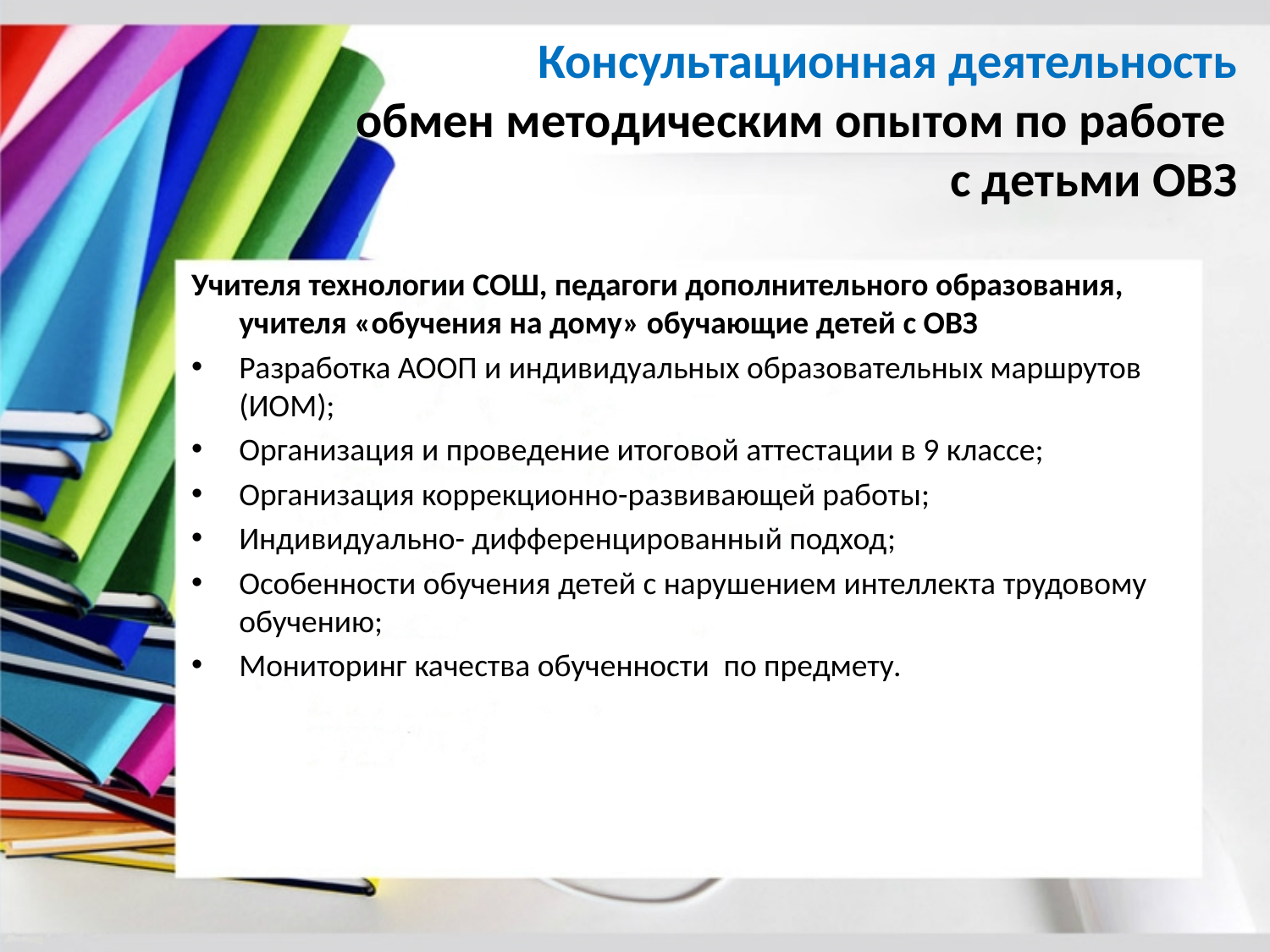

# Консультационная деятельность обмен методическим опытом по работе с детьми ОВЗ
Учителя технологии СОШ, педагоги дополнительного образования, учителя «обучения на дому» обучающие детей с ОВЗ
Разработка АООП и индивидуальных образовательных маршрутов (ИОМ);
Организация и проведение итоговой аттестации в 9 классе;
Организация коррекционно-развивающей работы;
Индивидуально- дифференцированный подход;
Особенности обучения детей с нарушением интеллекта трудовому обучению;
Мониторинг качества обученности  по предмету.